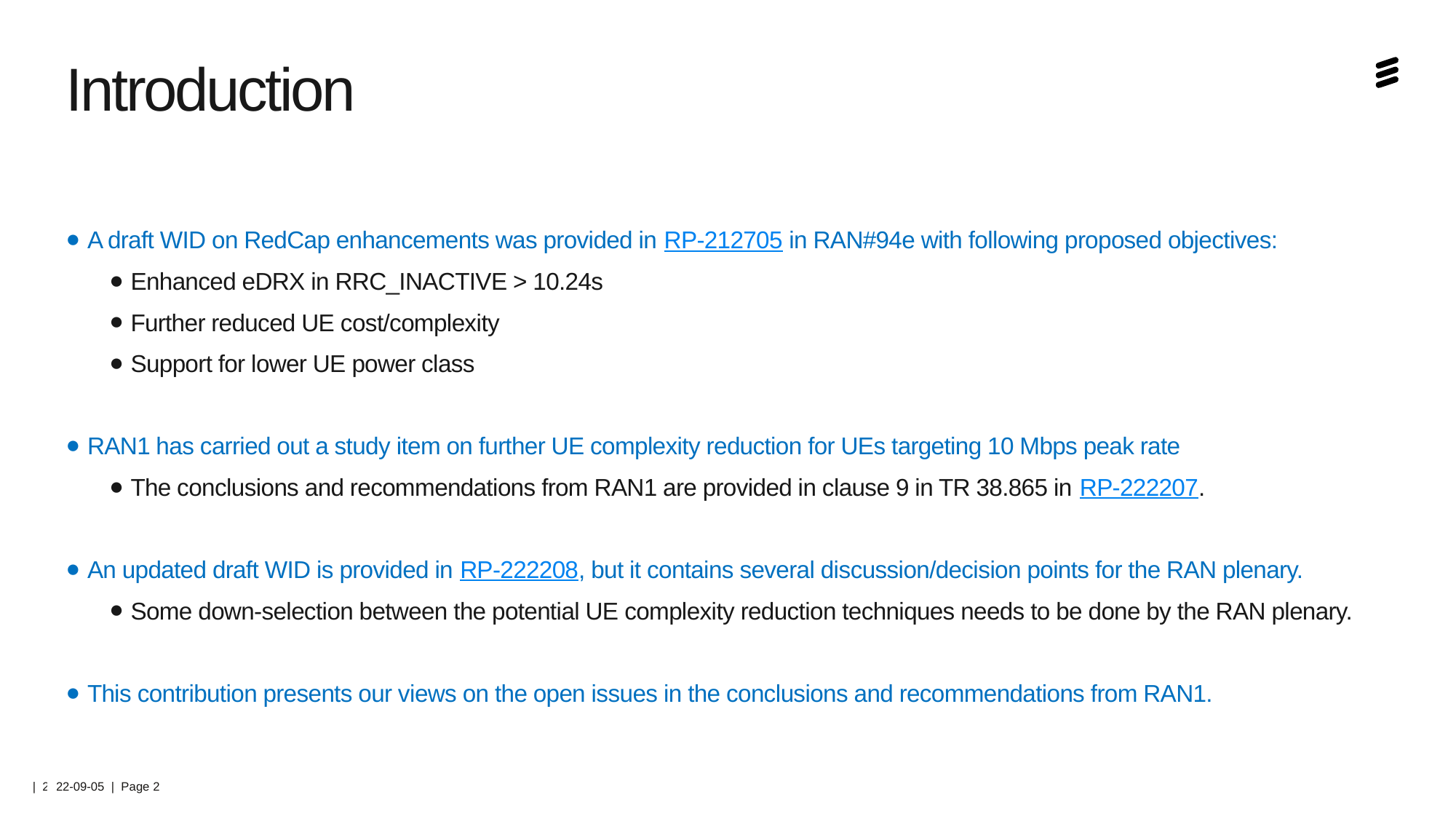

# Introduction
A draft WID on RedCap enhancements was provided in RP-212705 in RAN#94e with following proposed objectives:
Enhanced eDRX in RRC_INACTIVE > 10.24s
Further reduced UE cost/complexity
Support for lower UE power class

RAN1 has carried out a study item on further UE complexity reduction for UEs targeting 10 Mbps peak rate
The conclusions and recommendations from RAN1 are provided in clause 9 in TR 38.865 in RP-222207.

An updated draft WID is provided in RP-222208, but it contains several discussion/decision points for the RAN plenary.
Some down-selection between the potential UE complexity reduction techniques needs to be done by the RAN plenary.

This contribution presents our views on the open issues in the conclusions and recommendations from RAN1.